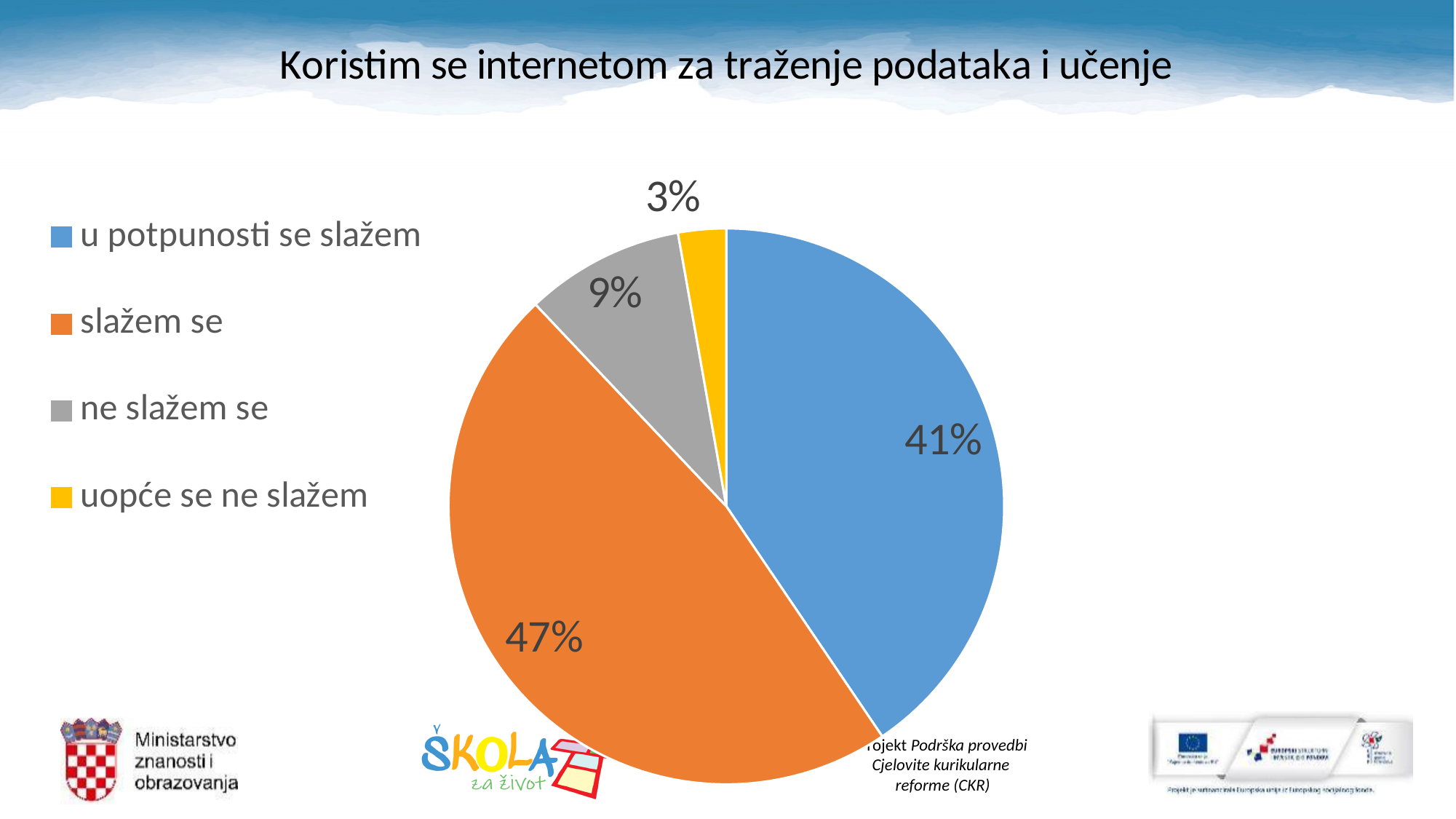

### Chart:

| Category | Koristim se internetom za traženje podataka i učenje |
|---|---|
| u potpunosti se slažem | 1610.0 |
| slažem se | 1885.0 |
| ne slažem se | 368.0 |
| uopće se ne slažem | 111.0 |